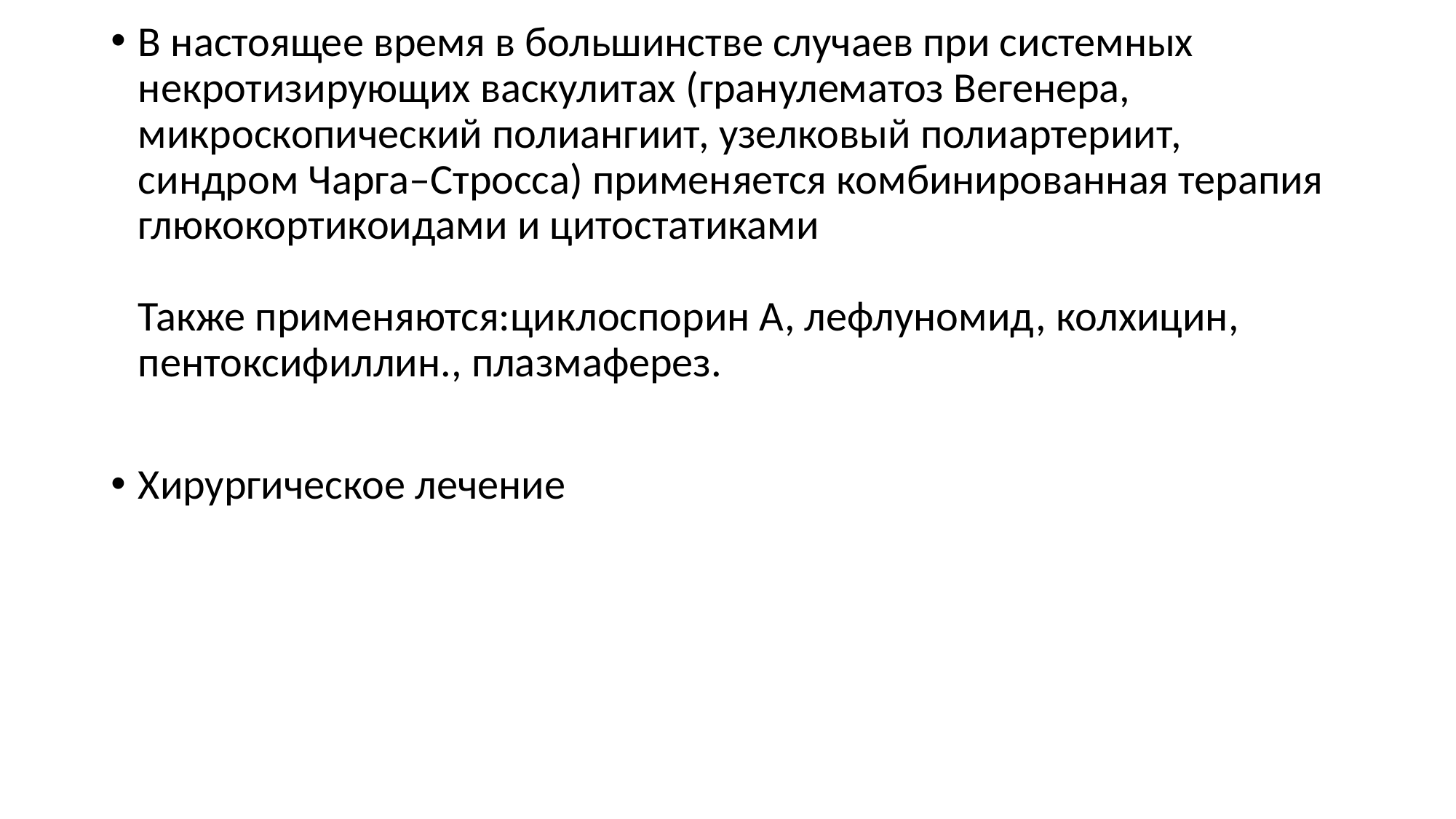

В настоящее время в большинстве случаев при системных некротизирующих васкулитах (гранулематоз Вегенера, микроскопический полиангиит, узелковый полиартериит, синдром Чарга–Стросса) применяется комбинированная терапия глюкокортикоидами и цитостатиками 
Также применяются:циклоспорин А, лефлуномид, колхицин, пентоксифиллин., плазмаферез.

Хирургическое лечение
#